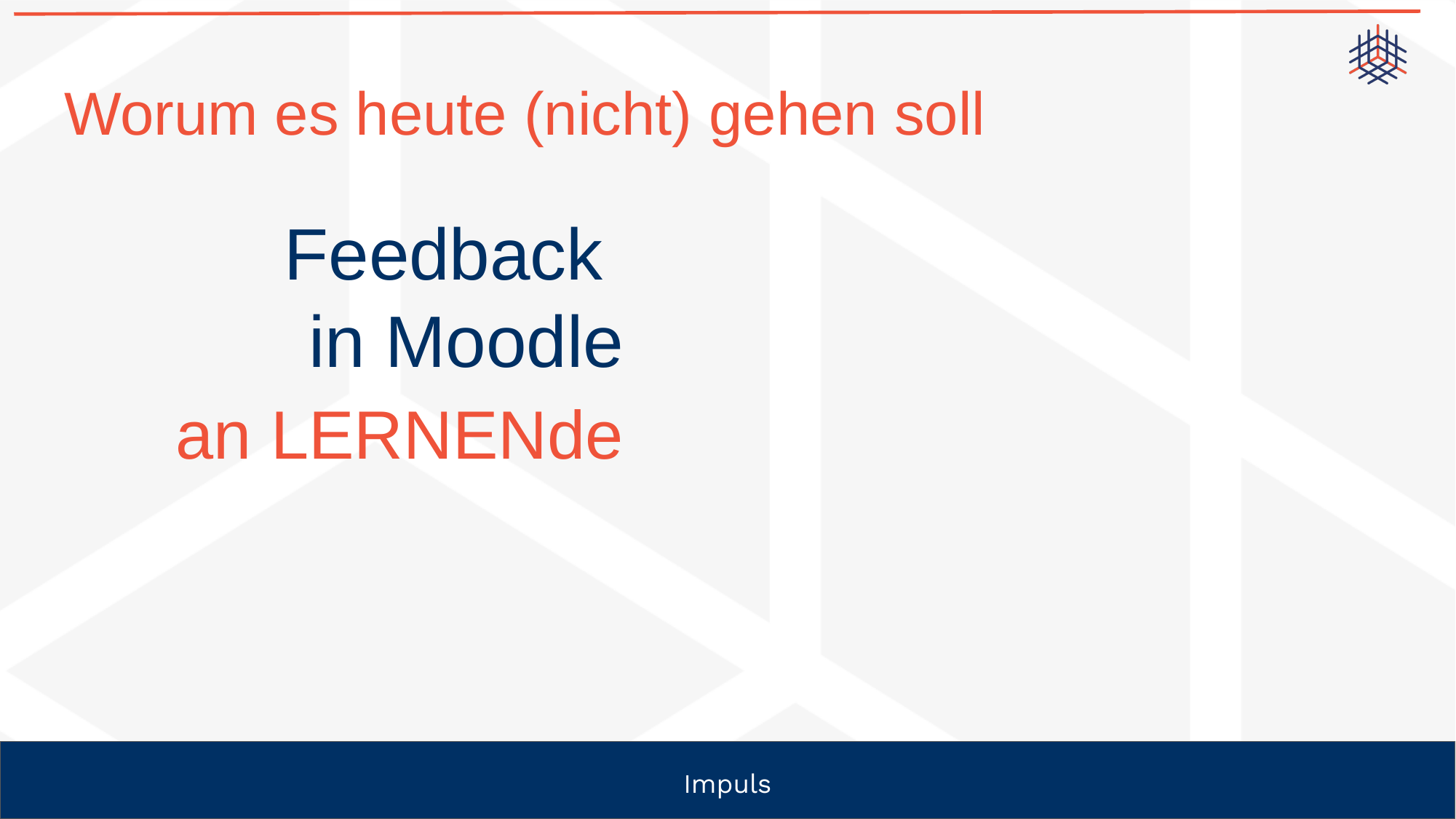

# Worum es heute (nicht) gehen soll
Feedback
in Moodle
an LERNENde
Impuls